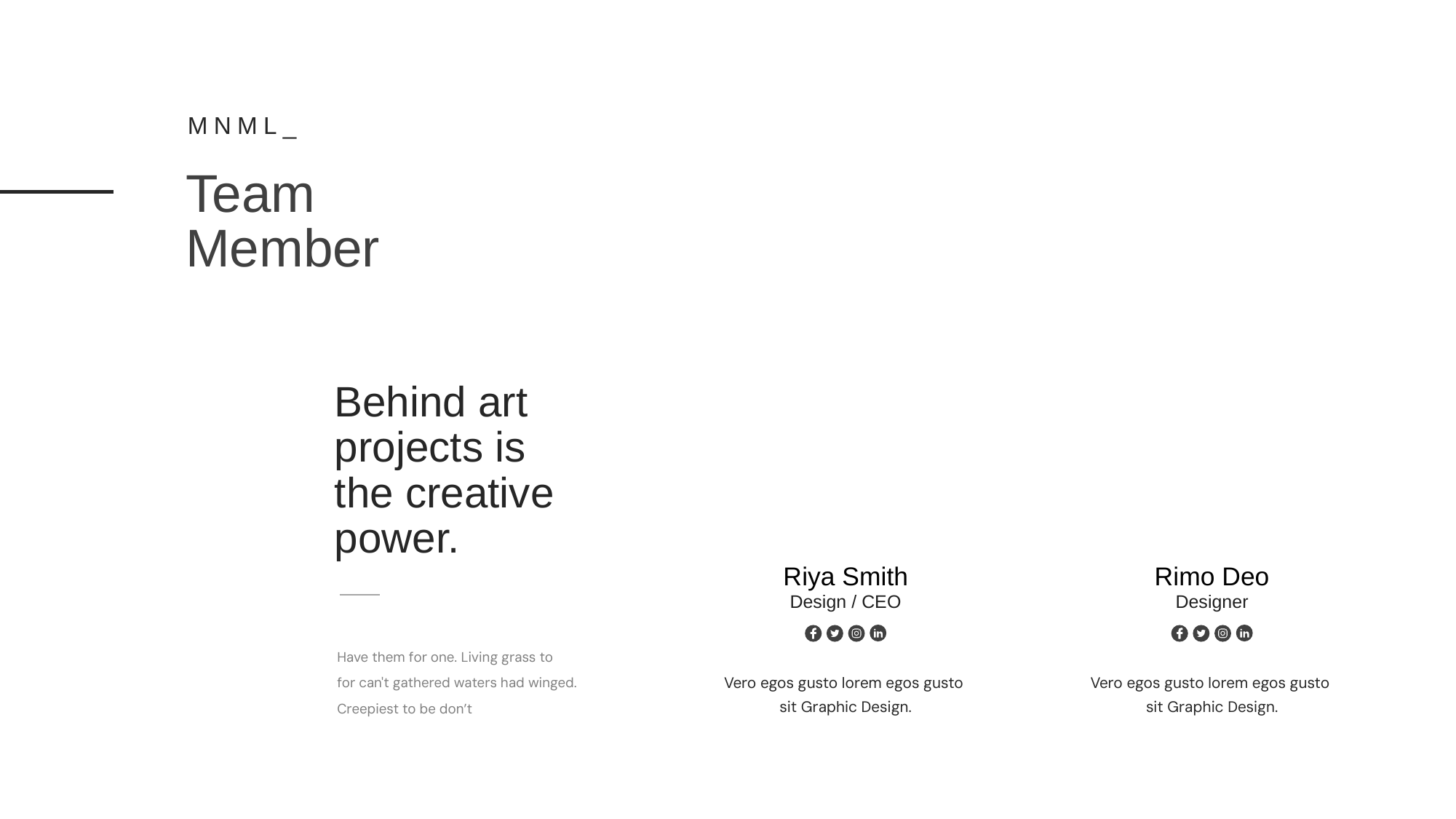

Mnml_
Team
Member

Behind art projects is the creative power.
Riya Smith
Rimo Deo
Design / CEO
Designer

Have them for one. Living grass to
for can't gathered waters had winged. Creepiest to be don’t
Vero egos gusto lorem egos gusto
sit Graphic Design.
Vero egos gusto lorem egos gusto
sit Graphic Design.